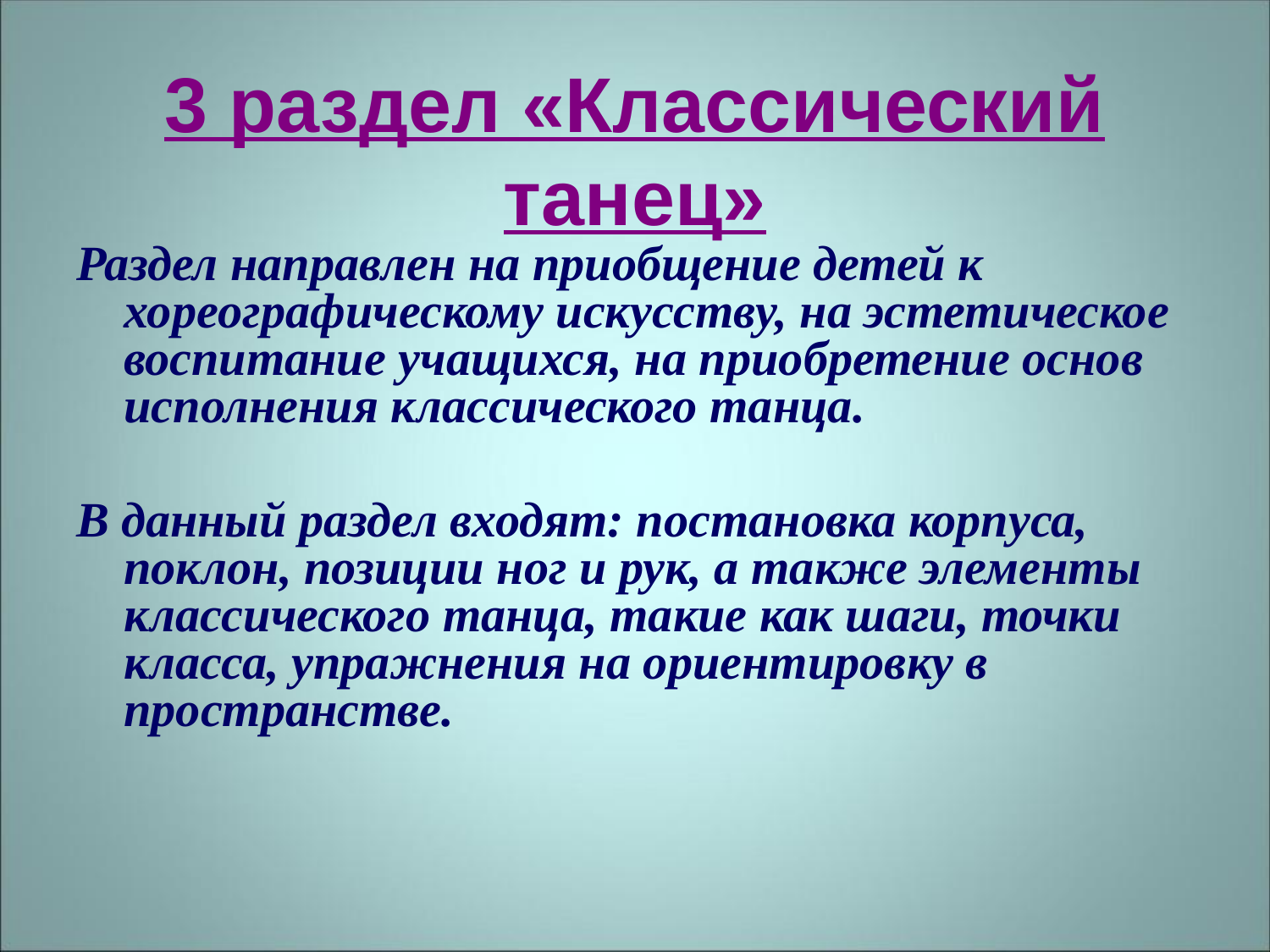

# 3 раздел «Классический танец»
Раздел направлен на приобщение детей к хореографическому искусству, на эстетическое воспитание учащихся, на приобретение основ исполнения классического танца.

В данный раздел входят: постановка корпуса, поклон, позиции ног и рук, а также элементы классического танца, такие как шаги, точки класса, упражнения на ориентировку в пространстве.